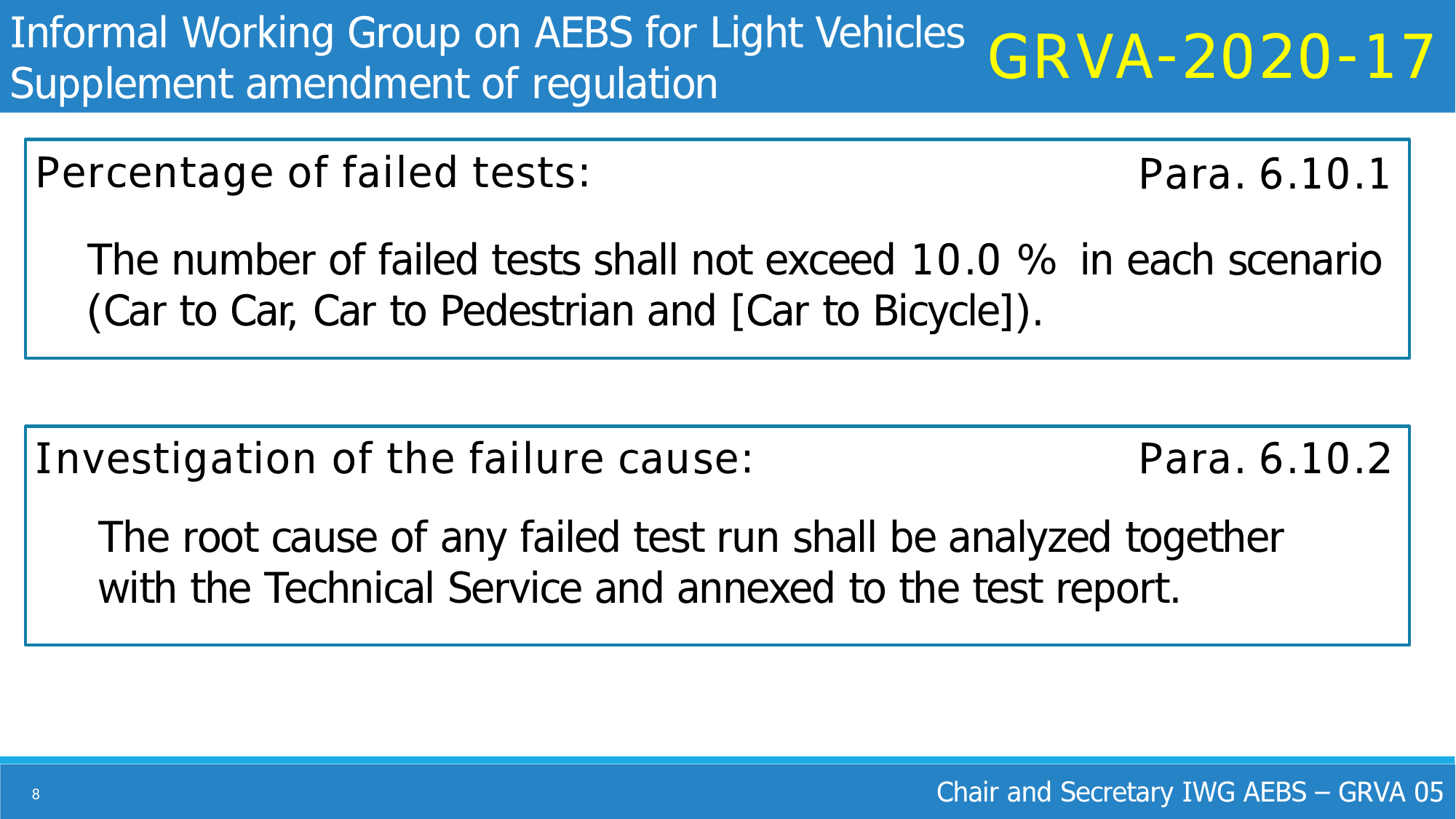

Informal Working Group on AEBS for Light Vehicles
Supplement amendment of regulation
GRVA-2020-17
Percentage of failed tests:

Para. 6.10.1
The number of failed tests shall not exceed 10.0 % in each scenario
(Car to Car, Car to Pedestrian and [Car to Bicycle]).
Investigation of the failure cause:
Para. 6.10.2

The root cause of any failed test run shall be analyzed together with the Technical Service and annexed to the test report.
Chair and Secretary IWG AEBS – GRVA 05
8